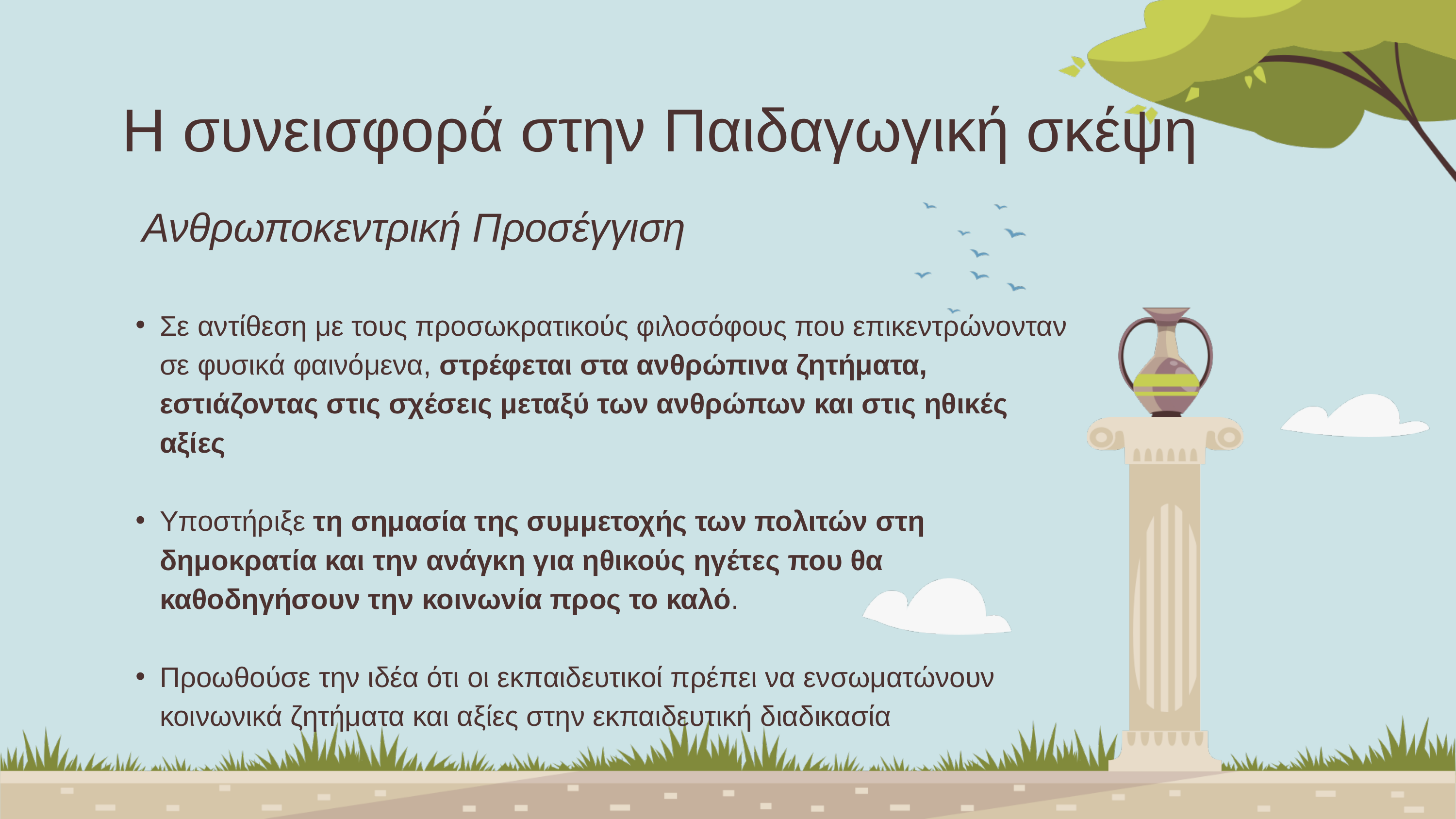

Η συνεισφορά στην Παιδαγωγική σκέψη
Ανθρωποκεντρική Προσέγγιση

Σε αντίθεση με τους προσωκρατικούς φιλοσόφους που επικεντρώνονταν σε φυσικά φαινόμενα, στρέφεται στα ανθρώπινα ζητήματα, εστιάζοντας στις σχέσεις μεταξύ των ανθρώπων και στις ηθικές αξίες

Υποστήριξε τη σημασία της συμμετοχής των πολιτών στη δημοκρατία και την ανάγκη για ηθικούς ηγέτες που θα καθοδηγήσουν την κοινωνία προς το καλό.

Προωθούσε την ιδέα ότι οι εκπαιδευτικοί πρέπει να ενσωματώνουν κοινωνικά ζητήματα και αξίες στην εκπαιδευτική διαδικασία